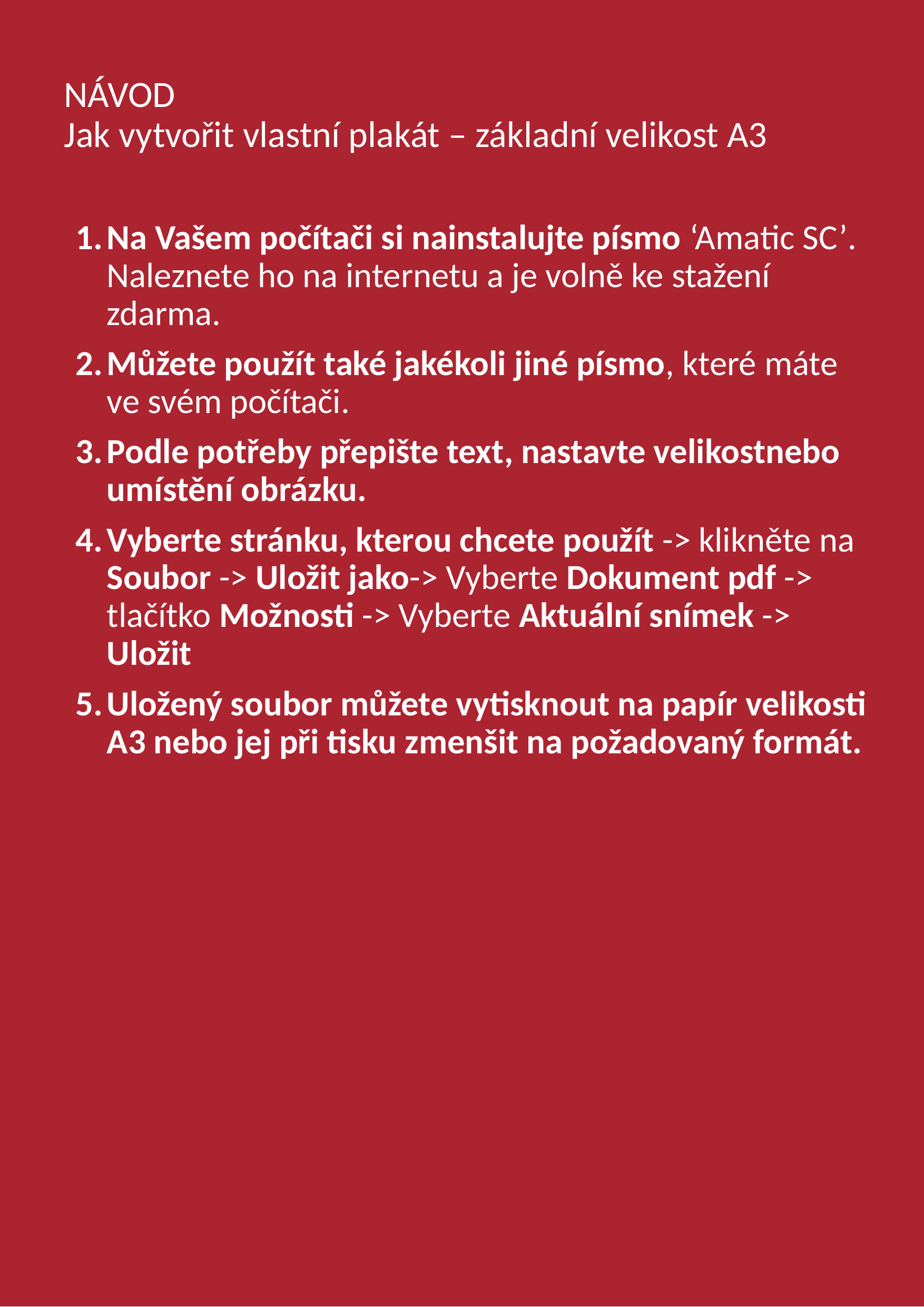

NÁVOD
Jak vytvořit vlastní plakát – základní velikost A3
Na Vašem počítači si nainstalujte písmo ‘Amatic SC’.
Naleznete ho na internetu a je volně ke stažení zdarma.
Můžete použít také jakékoli jiné písmo, které máte ve svém počítači.
Podle potřeby přepište text, nastavte velikostnebo umístění obrázku.
Vyberte stránku, kterou chcete použít -> klikněte na Soubor -> Uložit jako-> Vyberte Dokument pdf -> tlačítko Možnosti -> Vyberte Aktuální snímek -> Uložit
Uložený soubor můžete vytisknout na papír velikosti A3 nebo jej při tisku zmenšit na požadovaný formát.